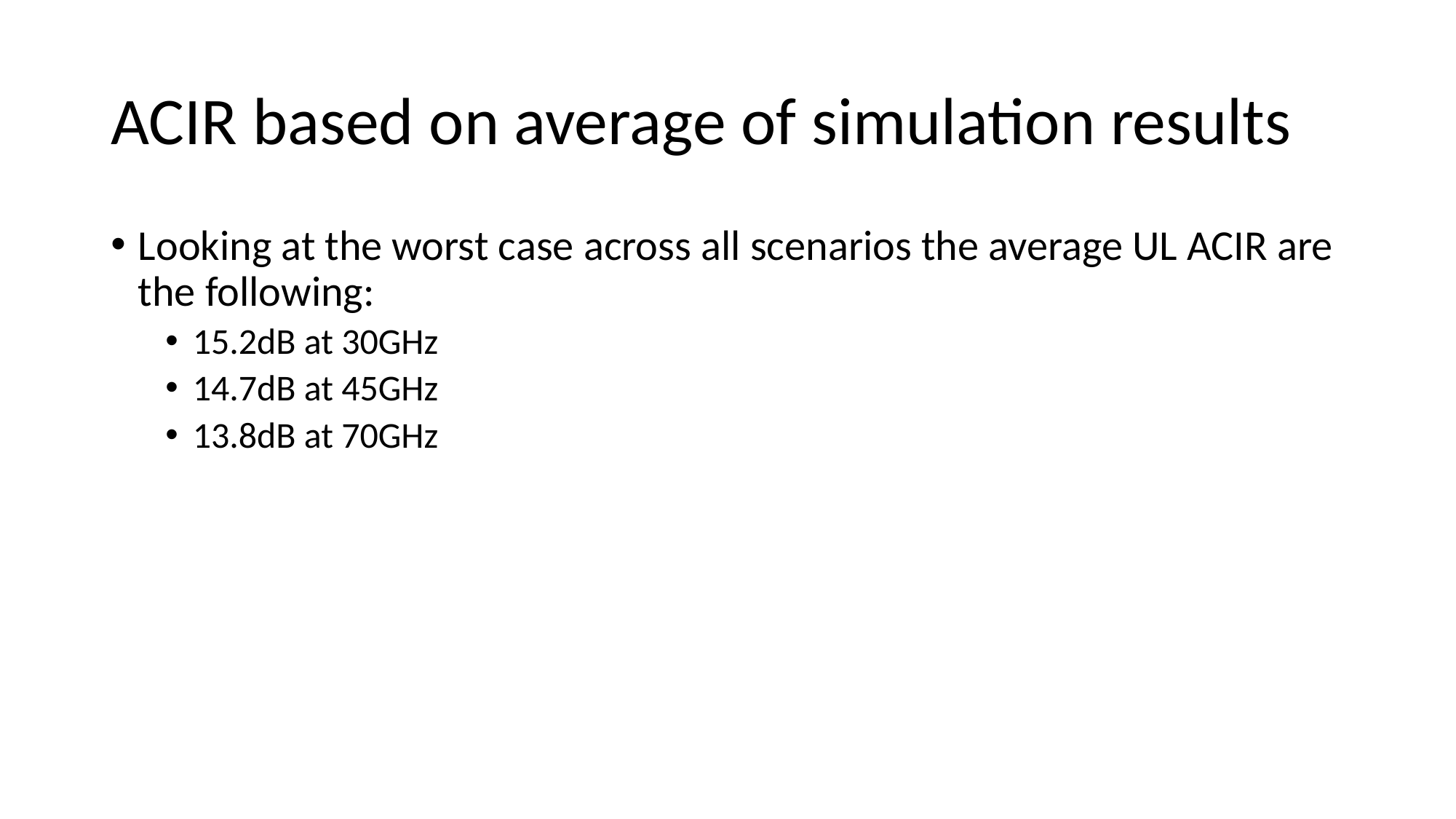

# ACIR based on average of simulation results
Looking at the worst case across all scenarios the average UL ACIR are the following:
15.2dB at 30GHz
14.7dB at 45GHz
13.8dB at 70GHz